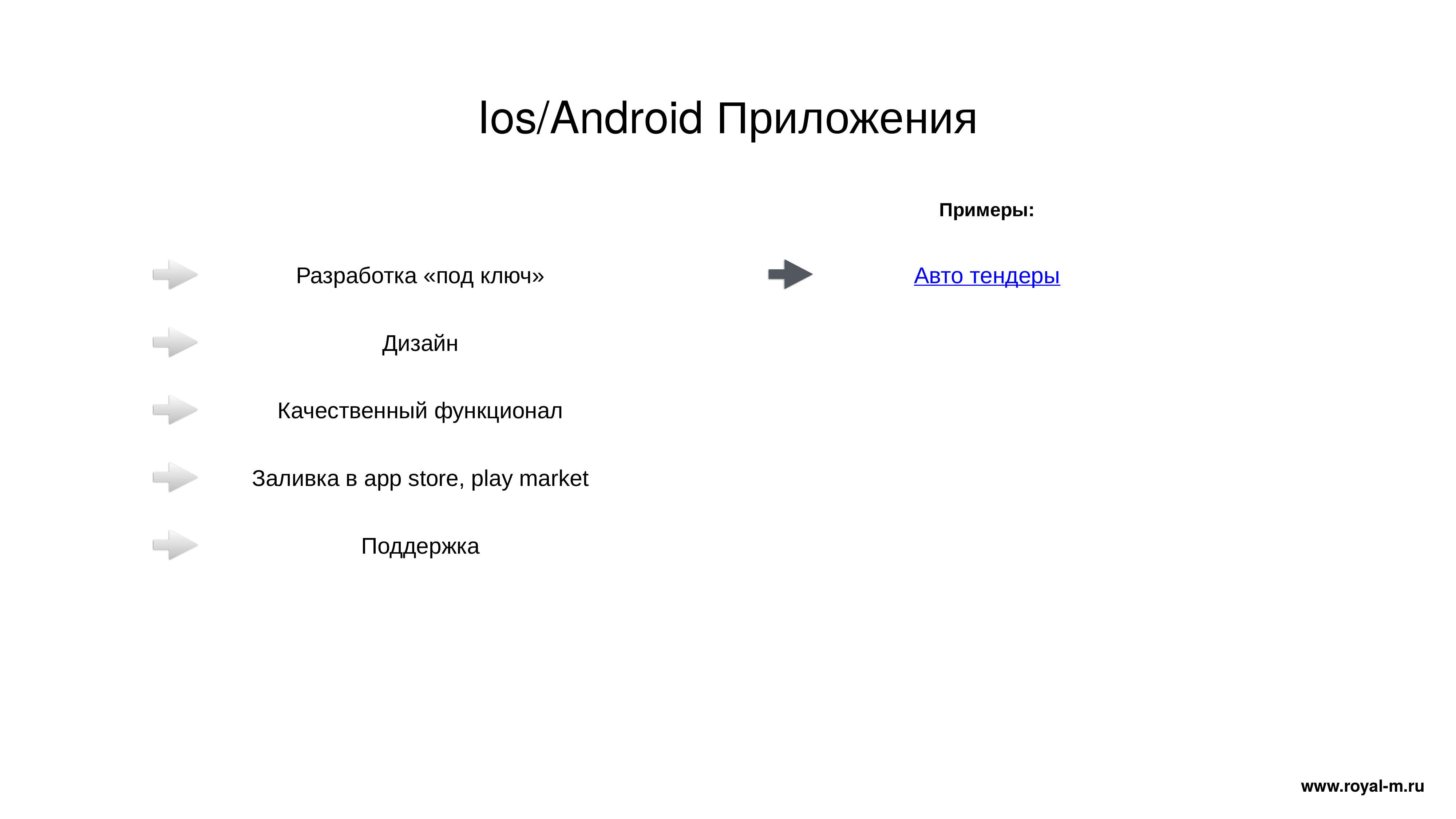

Ios/Android Приложения
Примеры:
Разработка «под ключ»
Авто тендеры

Дизайн

Качественный функционал

Заливка в app store, play market

Поддержка

www.royal-m.ru